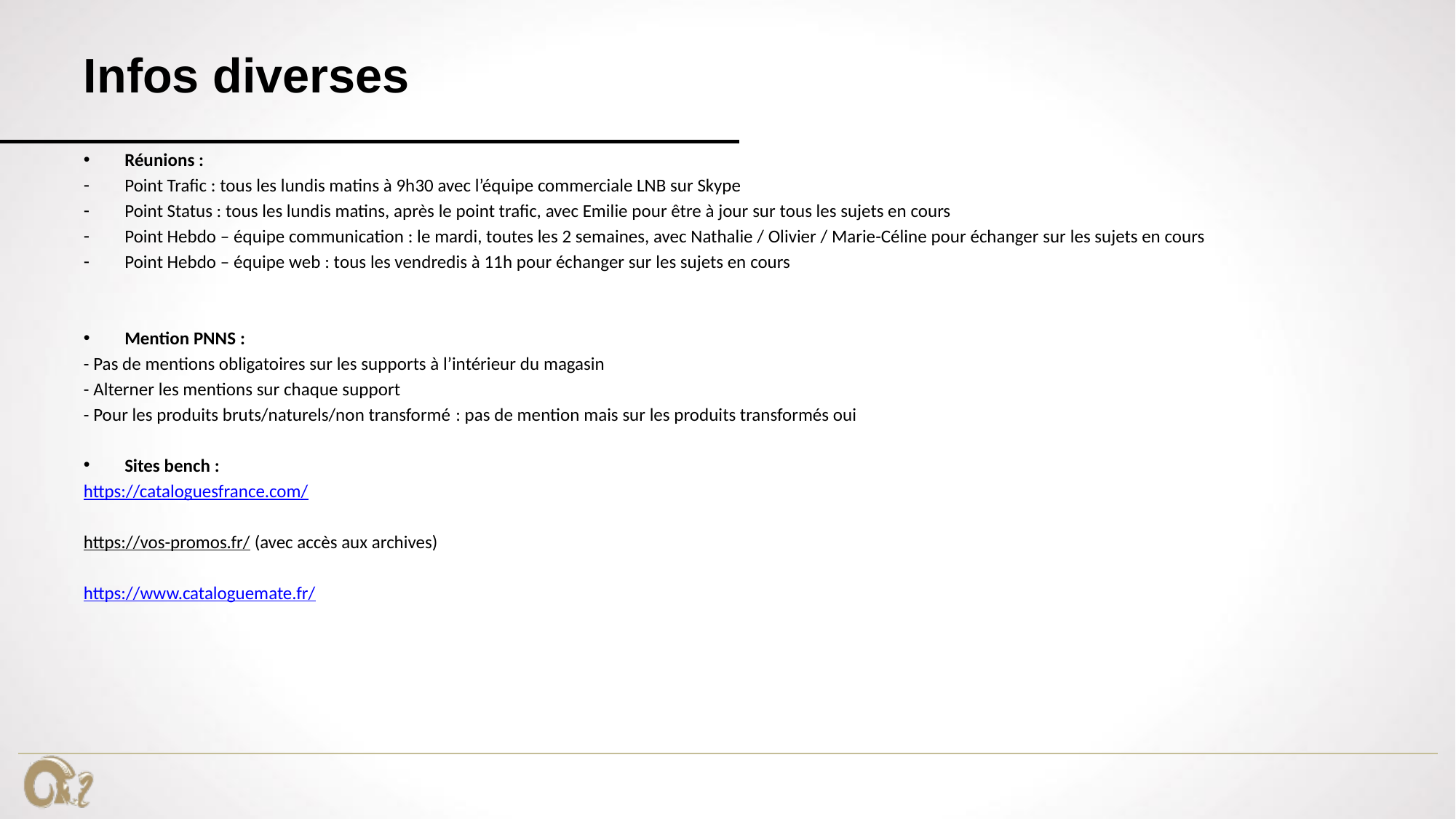

# Infos diverses
Réunions :
Point Trafic : tous les lundis matins à 9h30 avec l’équipe commerciale LNB sur Skype
Point Status : tous les lundis matins, après le point trafic, avec Emilie pour être à jour sur tous les sujets en cours
Point Hebdo – équipe communication : le mardi, toutes les 2 semaines, avec Nathalie / Olivier / Marie-Céline pour échanger sur les sujets en cours
Point Hebdo – équipe web : tous les vendredis à 11h pour échanger sur les sujets en cours

Mention PNNS :
- Pas de mentions obligatoires sur les supports à l’intérieur du magasin
- Alterner les mentions sur chaque support
- Pour les produits bruts/naturels/non transformé : pas de mention mais sur les produits transformés oui

Sites bench :
https://cataloguesfrance.com/

https://vos-promos.fr/ (avec accès aux archives)

https://www.cataloguemate.fr/